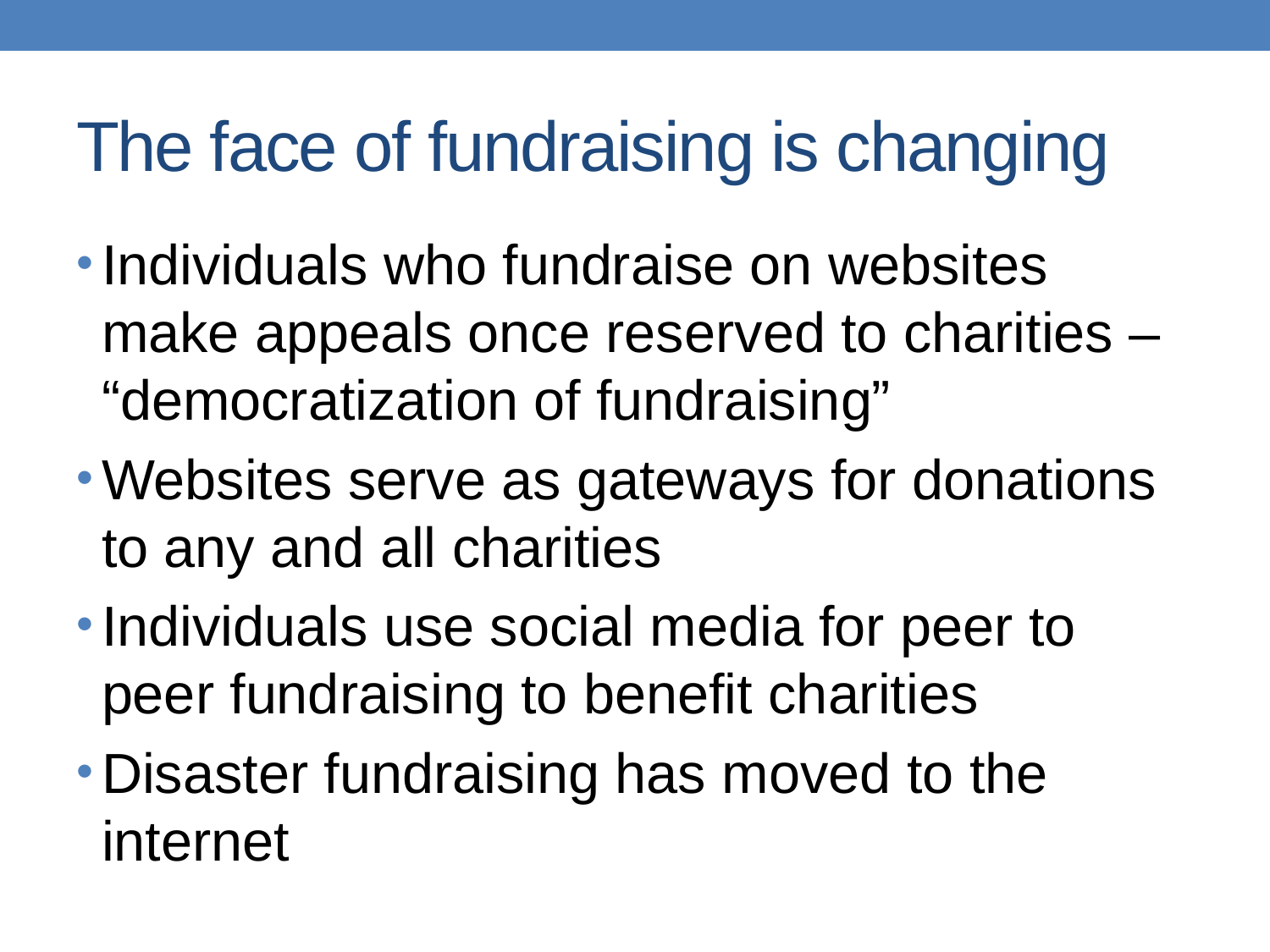

# The face of fundraising is changing
Individuals who fundraise on websites make appeals once reserved to charities – “democratization of fundraising”
Websites serve as gateways for donations to any and all charities
Individuals use social media for peer to peer fundraising to benefit charities
Disaster fundraising has moved to the internet